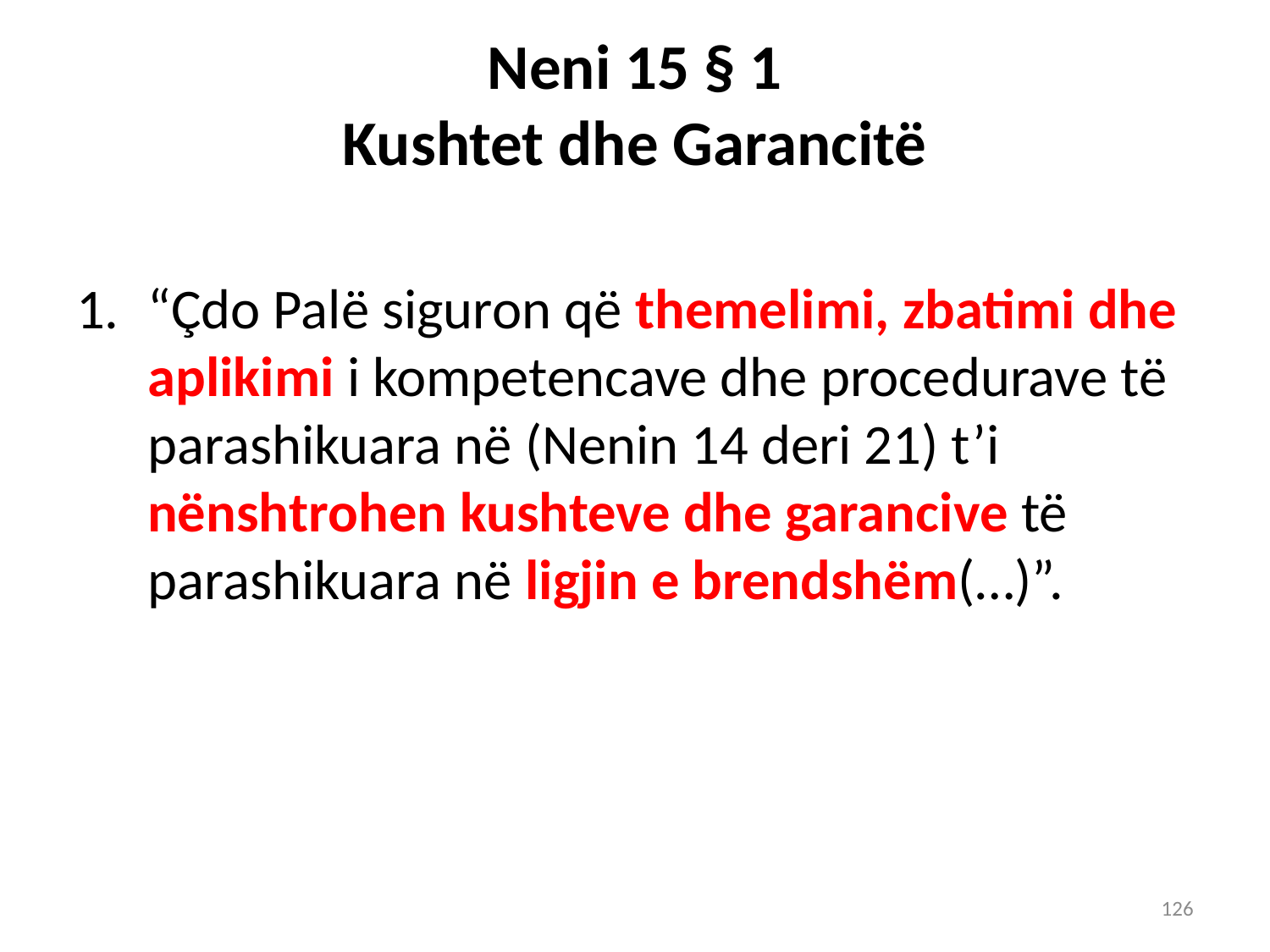

# Neni 15 § 1 Kushtet dhe Garancitë
“Çdo Palë siguron që themelimi, zbatimi dhe aplikimi i kompetencave dhe procedurave të parashikuara në (Nenin 14 deri 21) t’i nënshtrohen kushteve dhe garancive të parashikuara në ligjin e brendshëm(…)”.
126